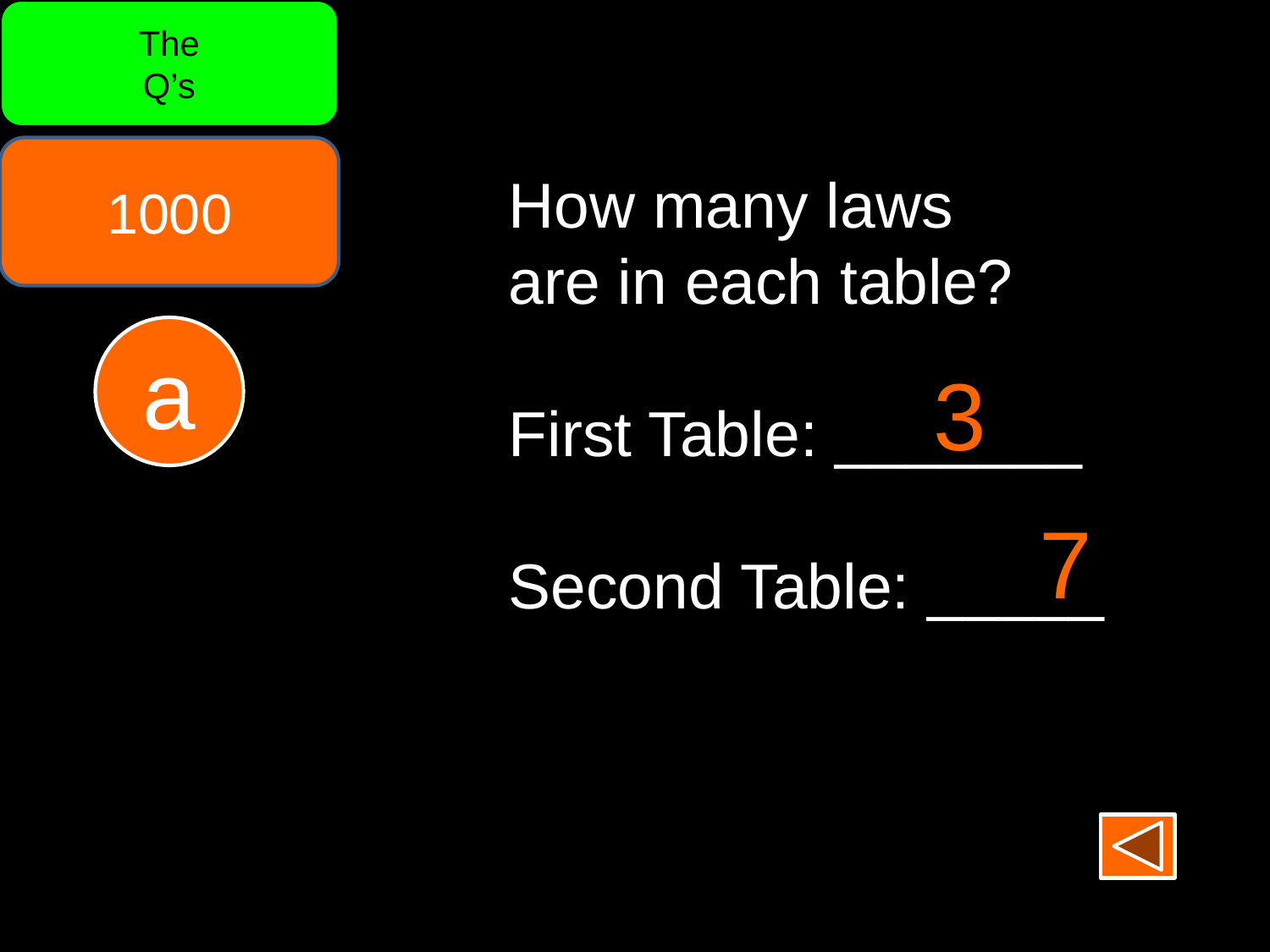

The
Q’s
1000
How many laws
are in each table?

First Table: _______

Second Table: _____
a
3
7